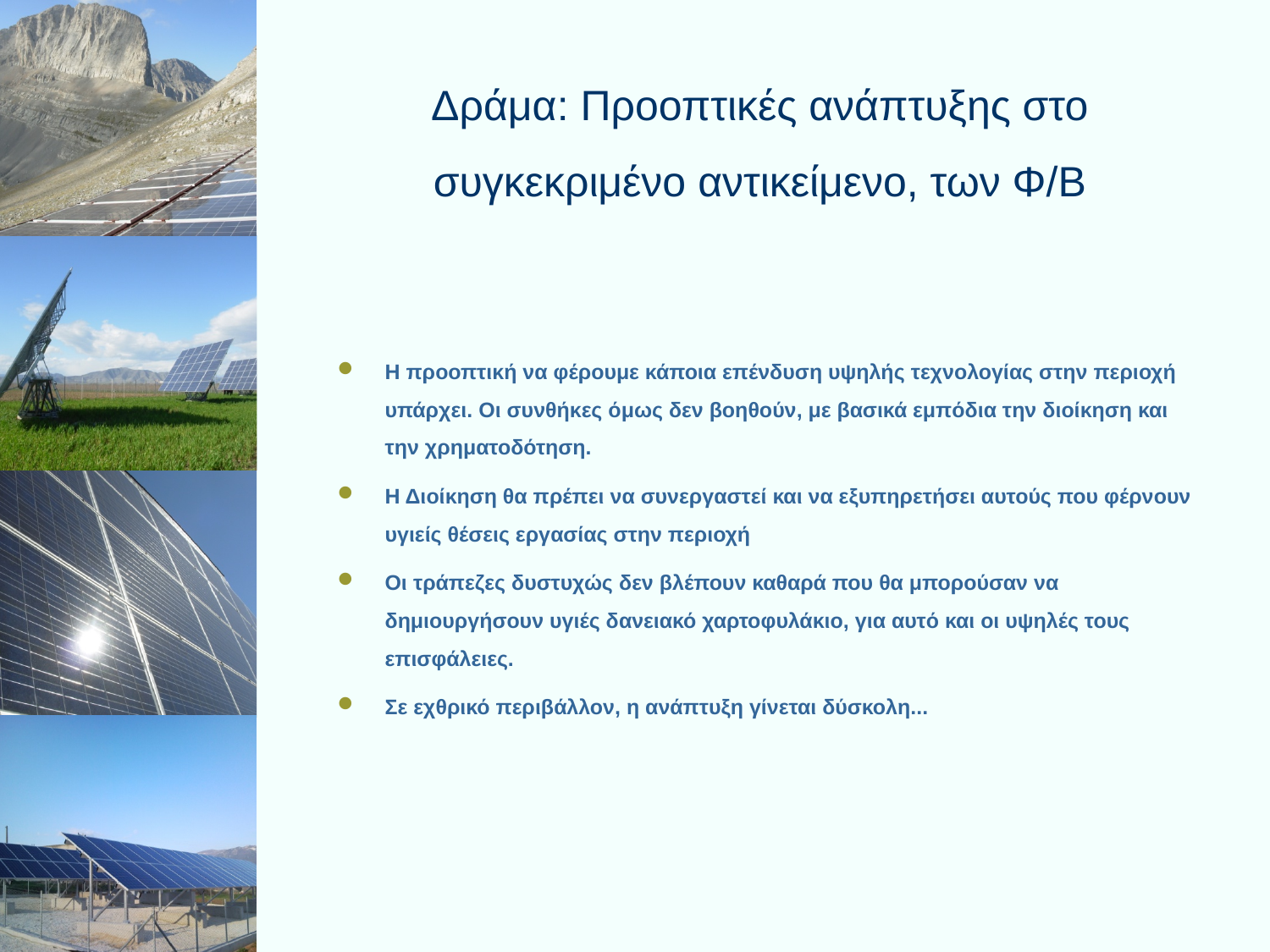

Δράμα: Προοπτικές ανάπτυξης στο συγκεκριμένο αντικείμενο, των Φ/Β

Η προοπτική να φέρουμε κάποια επένδυση υψηλής τεχνολογίας στην περιοχή υπάρχει. Οι συνθήκες όμως δεν βοηθούν, με βασικά εμπόδια την διοίκηση και την χρηματοδότηση.
Η Διοίκηση θα πρέπει να συνεργαστεί και να εξυπηρετήσει αυτούς που φέρνουν υγιείς θέσεις εργασίας στην περιοχή
Οι τράπεζες δυστυχώς δεν βλέπουν καθαρά που θα μπορούσαν να δημιουργήσουν υγιές δανειακό χαρτοφυλάκιο, για αυτό και οι υψηλές τους επισφάλειες.
Σε εχθρικό περιβάλλον, η ανάπτυξη γίνεται δύσκολη...